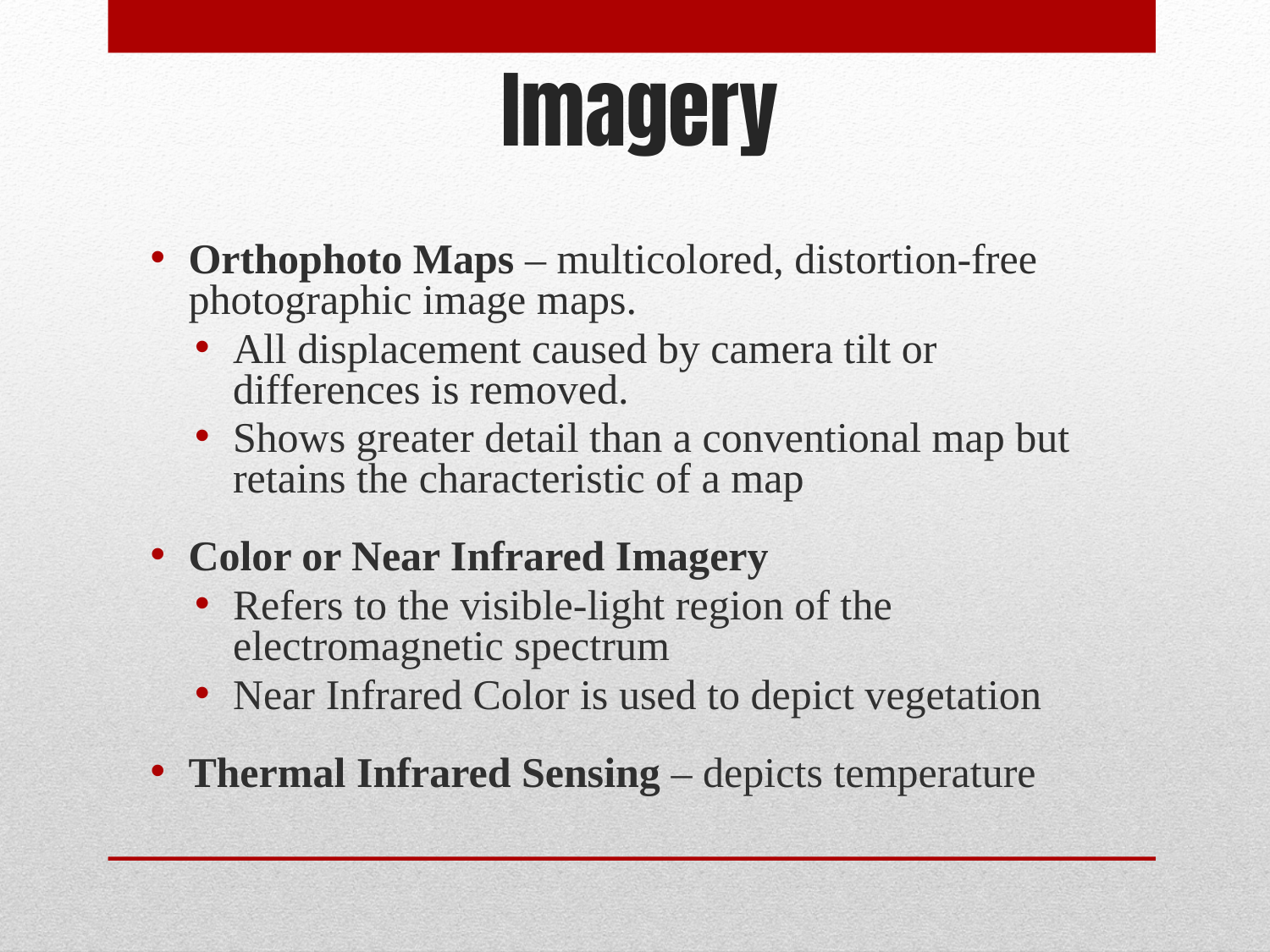

Imagery
Orthophoto Maps – multicolored, distortion-free photographic image maps.
All displacement caused by camera tilt or differences is removed.
Shows greater detail than a conventional map but retains the characteristic of a map

Color or Near Infrared Imagery
Refers to the visible-light region of the electromagnetic spectrum
Near Infrared Color is used to depict vegetation

Thermal Infrared Sensing – depicts temperature